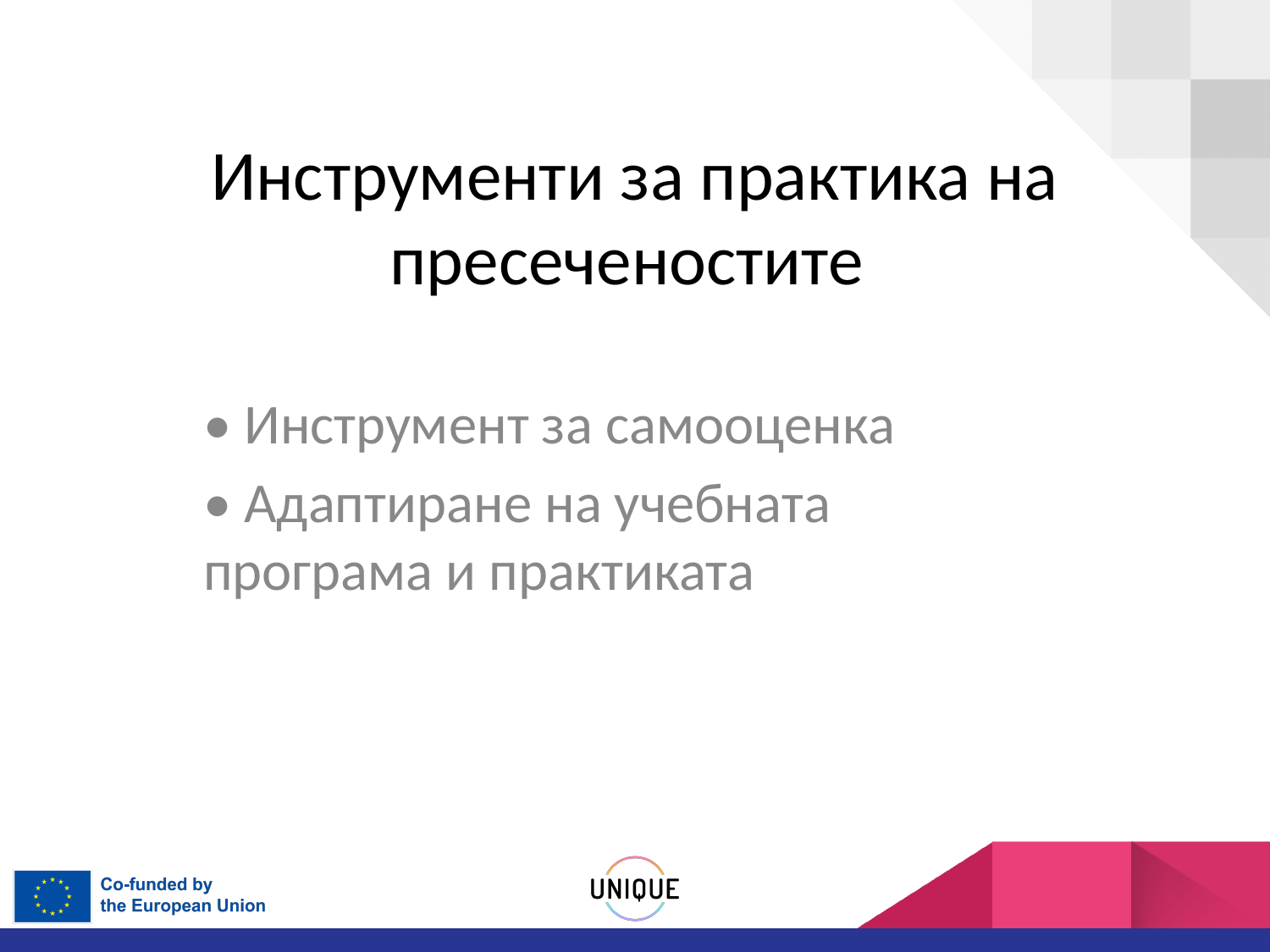

# Инструменти за практика на пресеченостите
• Инструмент за самооценка
• Адаптиране на учебната програма и практиката